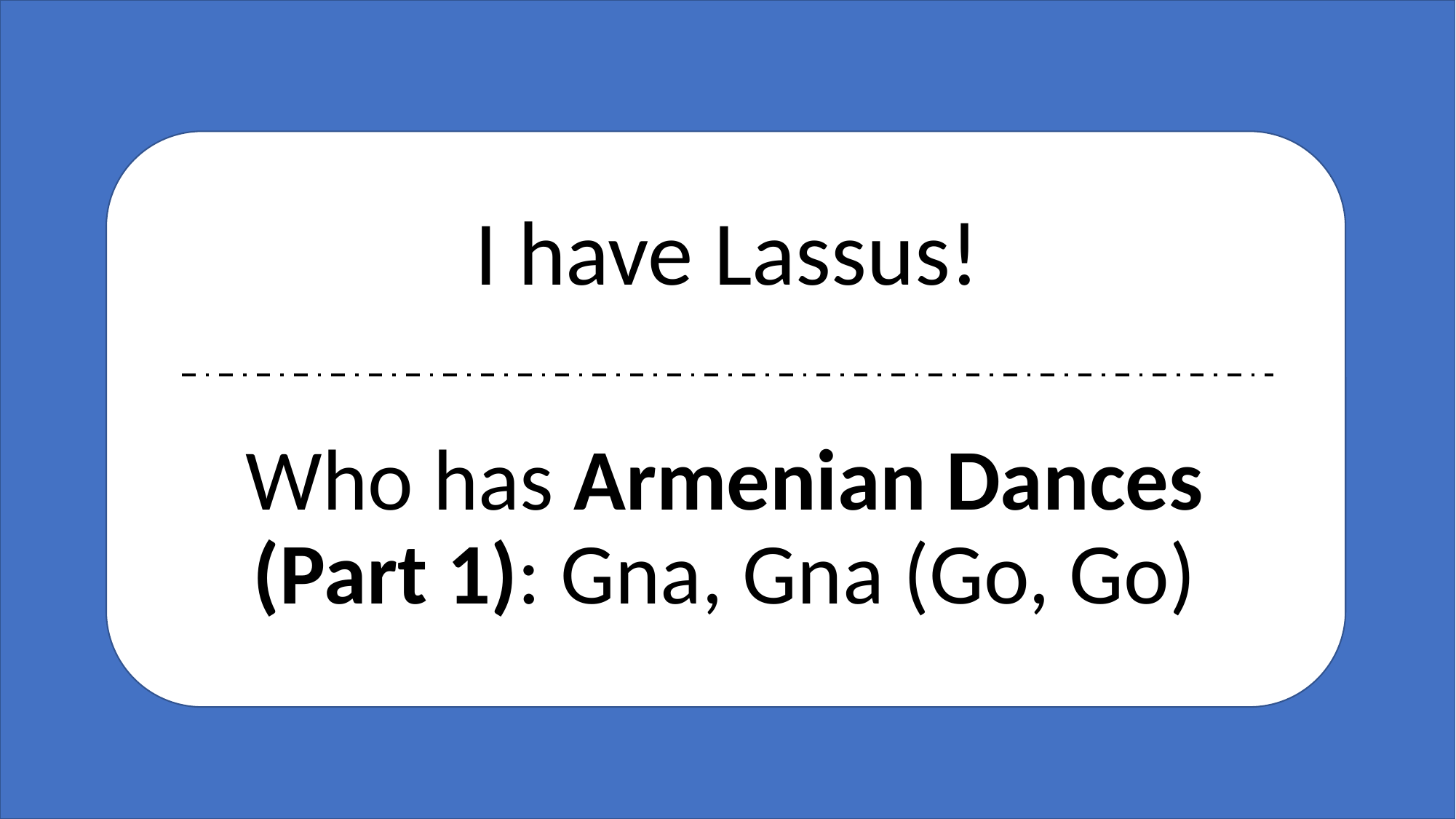

# I have Lassus!
Who has Armenian Dances
(Part 1): Gna, Gna (Go, Go)